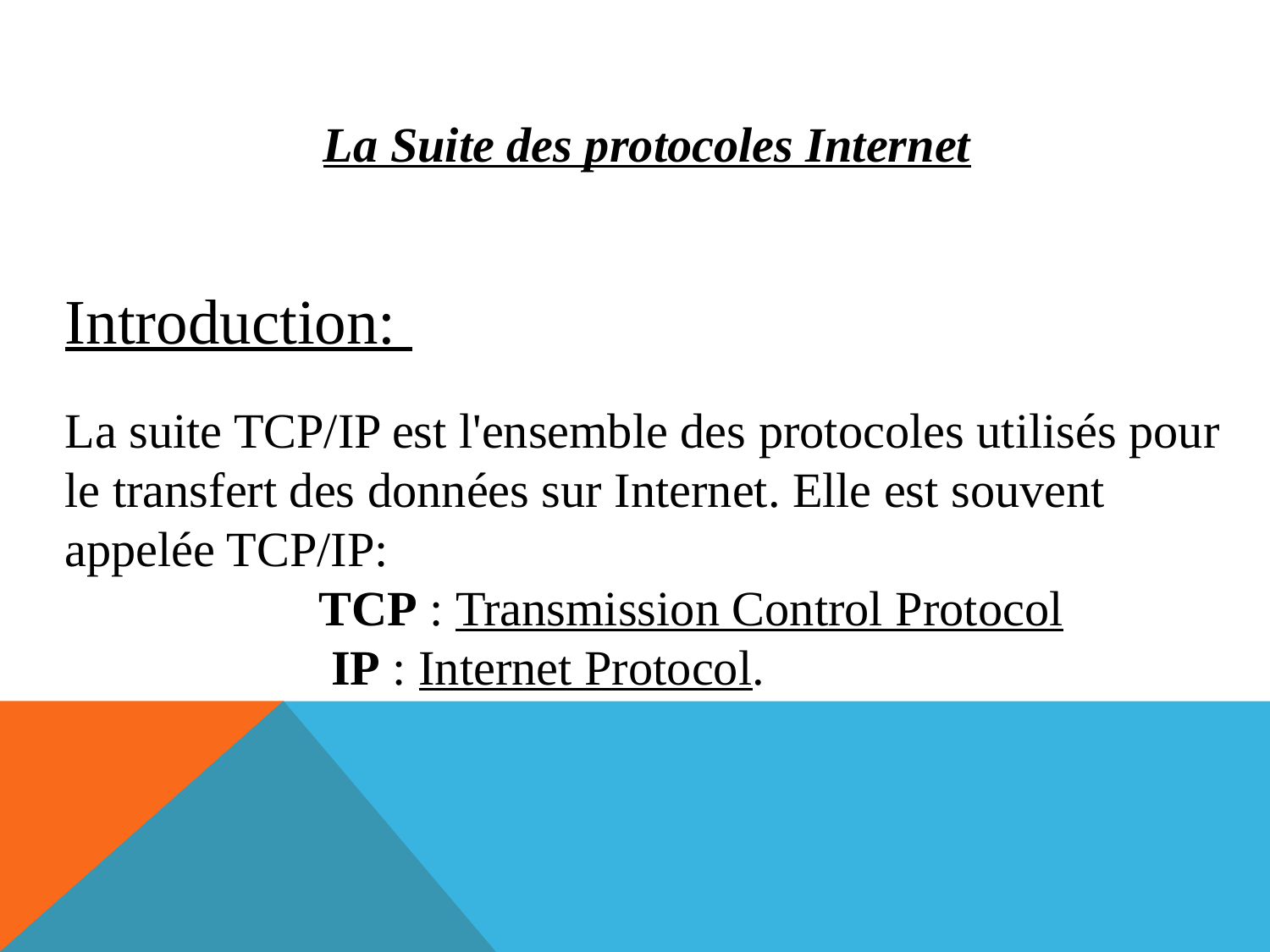

La Suite des protocoles Internet
Introduction:

La suite TCP/IP est l'ensemble des protocoles utilisés pour le transfert des données sur Internet. Elle est souvent appelée TCP/IP:
		TCP : Transmission Control Protocol
		 IP : Internet Protocol.